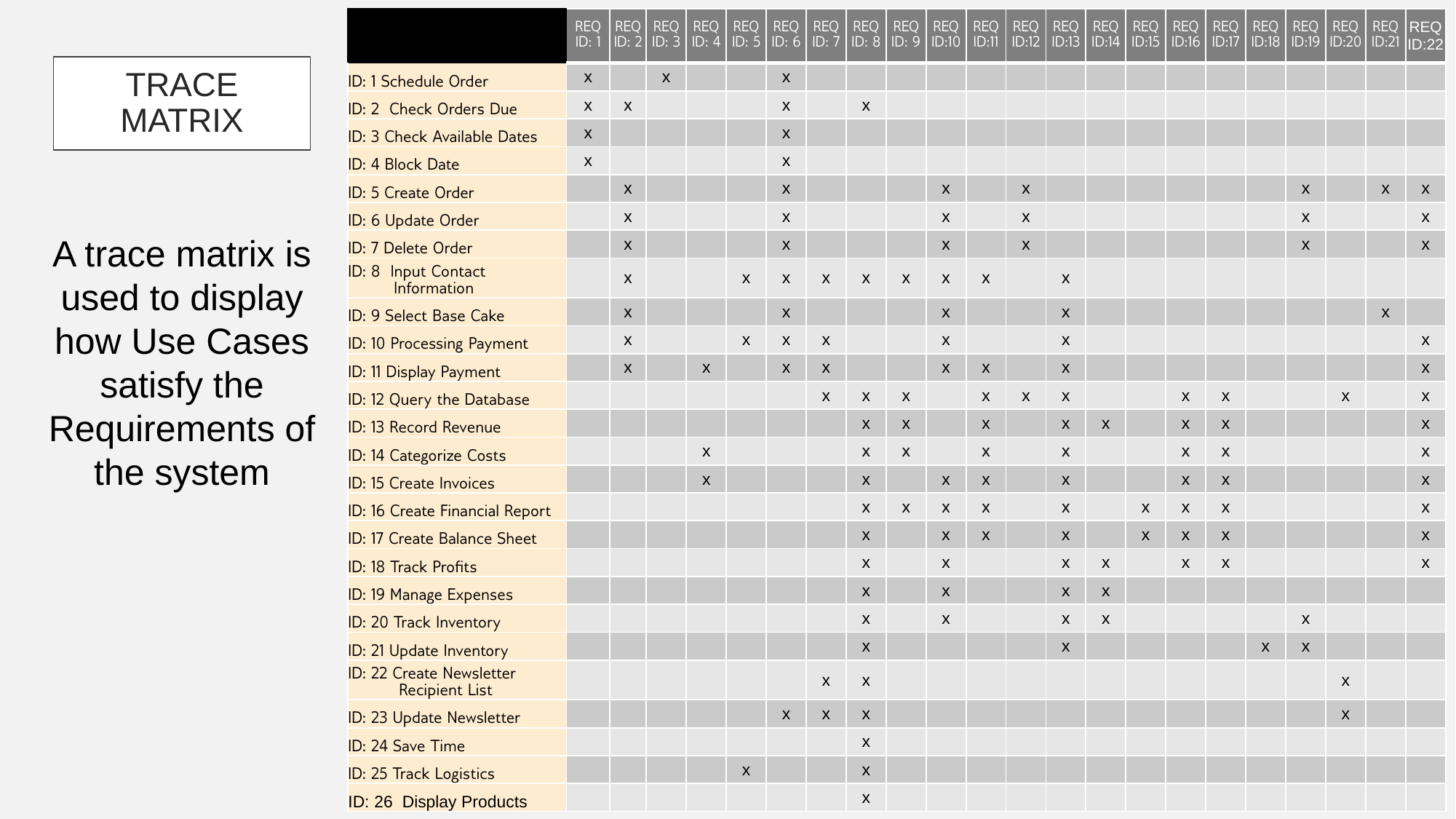

|  | REQ ID: 1 | REQ ID: 2 | REQ ID: 3 | REQ ID: 4 | REQ ID: 5 | REQ ID: 6 | REQ ID: 7 | REQ ID: 8 | REQ ID: 9 | REQ ID:10 | REQ ID:11 | REQ ID:12 | REQ ID:13 | REQ ID:14 | REQ ID:15 | REQ ID:16 | REQ ID:17 | REQ ID:18 | REQ ID:19 | REQ ID:20 | REQ ID:21 | REQ ID:22 |
| --- | --- | --- | --- | --- | --- | --- | --- | --- | --- | --- | --- | --- | --- | --- | --- | --- | --- | --- | --- | --- | --- | --- |
| ID: 1 Schedule Order | x |  | x |  |  | x |  |  |  |  |  |  |  |  |  |  |  |  |  |  |  |  |
| ID: 2 Check Orders Due | x | x |  |  |  | x |  | x |  |  |  |  |  |  |  |  |  |  |  |  |  |  |
| ID: 3 Check Available Dates | x |  |  |  |  | x |  |  |  |  |  |  |  |  |  |  |  |  |  |  |  |  |
| ID: 4 Block Date | x |  |  |  |  | x |  |  |  |  |  |  |  |  |  |  |  |  |  |  |  |  |
| ID: 5 Create Order |  | x |  |  |  | x |  |  |  | x |  | x |  |  |  |  |  |  | x |  | x | x |
| ID: 6 Update Order |  | x |  |  |  | x |  |  |  | x |  | x |  |  |  |  |  |  | x |  |  | x |
| ID: 7 Delete Order |  | x |  |  |  | x |  |  |  | x |  | x |  |  |  |  |  |  | x |  |  | x |
| ID: 8 Input Contact Information |  | x |  |  | x | x | x | x | x | x | x |  | x |  |  |  |  |  |  |  |  |  |
| ID: 9 Select Base Cake |  | x |  |  |  | x |  |  |  | x |  |  | x |  |  |  |  |  |  |  | x |  |
| ID: 10 Processing Payment |  | x |  |  | x | x | x |  |  | x |  |  | x |  |  |  |  |  |  |  |  | x |
| ID: 11 Display Payment |  | x |  | x |  | x | x |  |  | x | x |  | x |  |  |  |  |  |  |  |  | x |
| ID: 12 Query the Database |  |  |  |  |  |  | x | x | x |  | x | x | x |  |  | x | x |  |  | x |  | x |
| ID: 13 Record Revenue |  |  |  |  |  |  |  | x | x |  | x |  | x | x |  | x | x |  |  |  |  | x |
| ID: 14 Categorize Costs |  |  |  | x |  |  |  | x | x |  | x |  | x |  |  | x | x |  |  |  |  | x |
| ID: 15 Create Invoices |  |  |  | x |  |  |  | x |  | x | x |  | x |  |  | x | x |  |  |  |  | x |
| ID: 16 Create Financial Report |  |  |  |  |  |  |  | x | x | x | x |  | x |  | x | x | x |  |  |  |  | x |
| ID: 17 Create Balance Sheet |  |  |  |  |  |  |  | x |  | x | x |  | x |  | x | x | x |  |  |  |  | x |
| ID: 18 Track Profits |  |  |  |  |  |  |  | x |  | x |  |  | x | x |  | x | x |  |  |  |  | x |
| ID: 19 Manage Expenses |  |  |  |  |  |  |  | x |  | x |  |  | x | x |  |  |  |  |  |  |  |  |
| ID: 20 Track Inventory |  |  |  |  |  |  |  | x |  | x |  |  | x | x |  |  |  |  | x |  |  |  |
| ID: 21 Update Inventory |  |  |  |  |  |  |  | x |  |  |  |  | x |  |  |  |  | x | x |  |  |  |
| ID: 22 Create Newsletter Recipient List |  |  |  |  |  |  | x | x |  |  |  |  |  |  |  |  |  |  |  | x |  |  |
| ID: 23 Update Newsletter |  |  |  |  |  | x | x | x |  |  |  |  |  |  |  |  |  |  |  | x |  |  |
| ID: 24 Save Time |  |  |  |  |  |  |  | x |  |  |  |  |  |  |  |  |  |  |  |  |  |  |
| ID: 25 Track Logistics |  |  |  |  | x |  |  | x |  |  |  |  |  |  |  |  |  |  |  |  |  |  |
| ID: 26 Display Products |  |  |  |  |  |  |  | x |  |  |  |  |  |  |  |  |  |  |  |  |  |  |
# TRACE MATRIX
A trace matrix is used to display how Use Cases satisfy the Requirements of the system